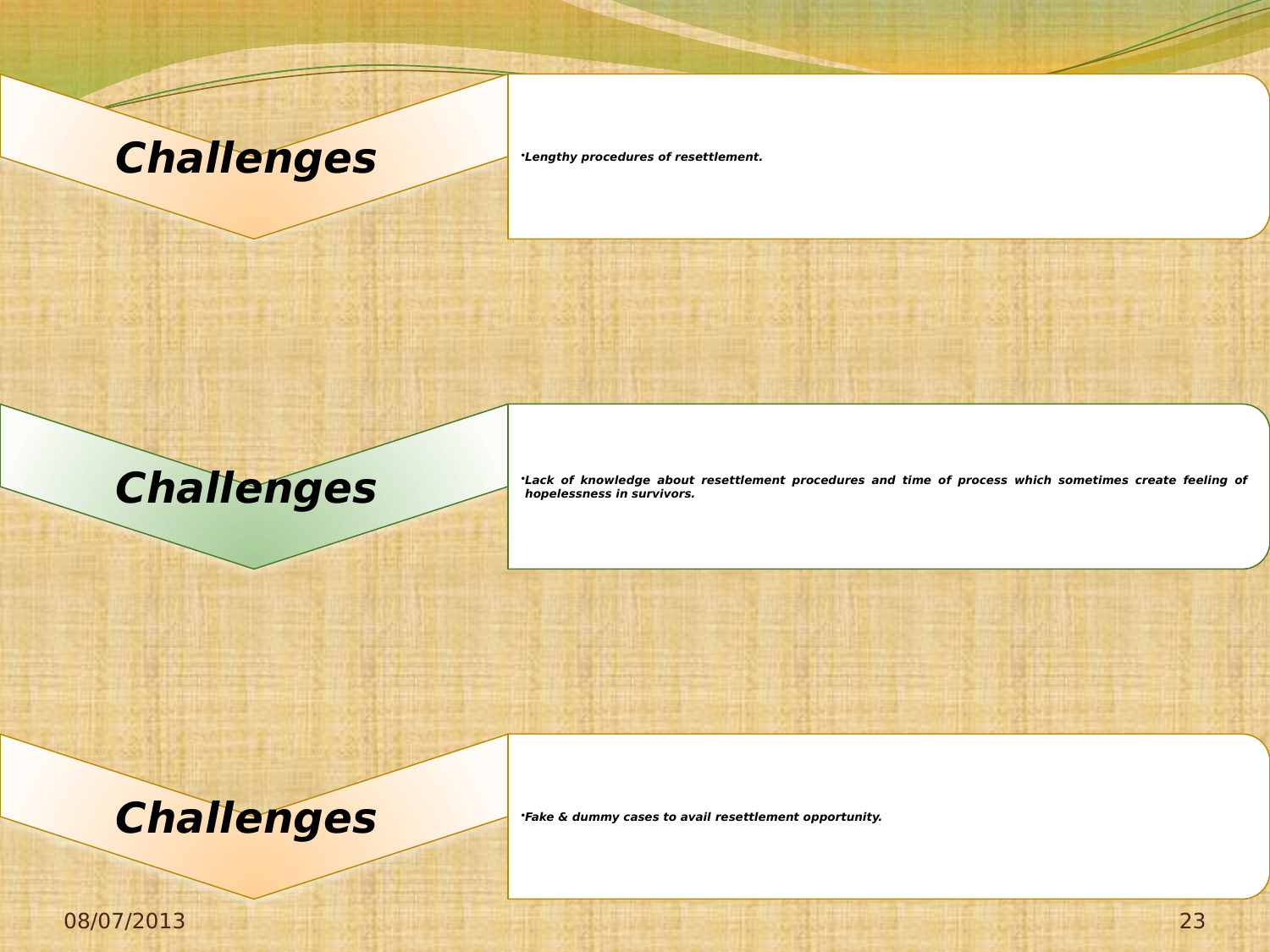

Challenges
Lengthy procedures of resettlement.
Challenges
Lack of knowledge about resettlement procedures and time of process which sometimes create feeling of hopelessness in survivors.
Challenges
Fake & dummy cases to avail resettlement opportunity.
08/07/2013
23